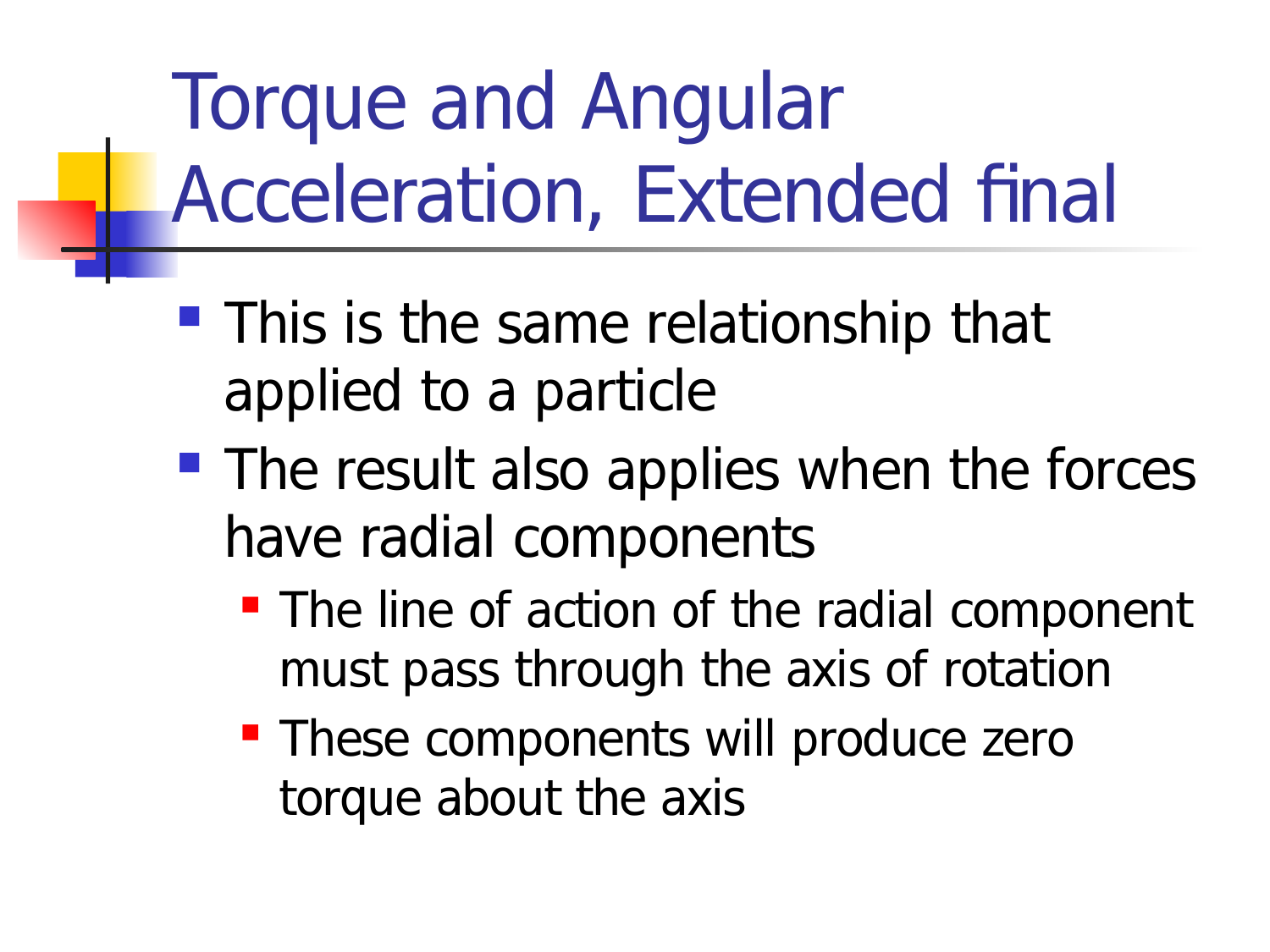

# Torque and Angular Acceleration, Extended final
This is the same relationship that applied to a particle
The result also applies when the forces have radial components
The line of action of the radial component must pass through the axis of rotation
These components will produce zero torque about the axis